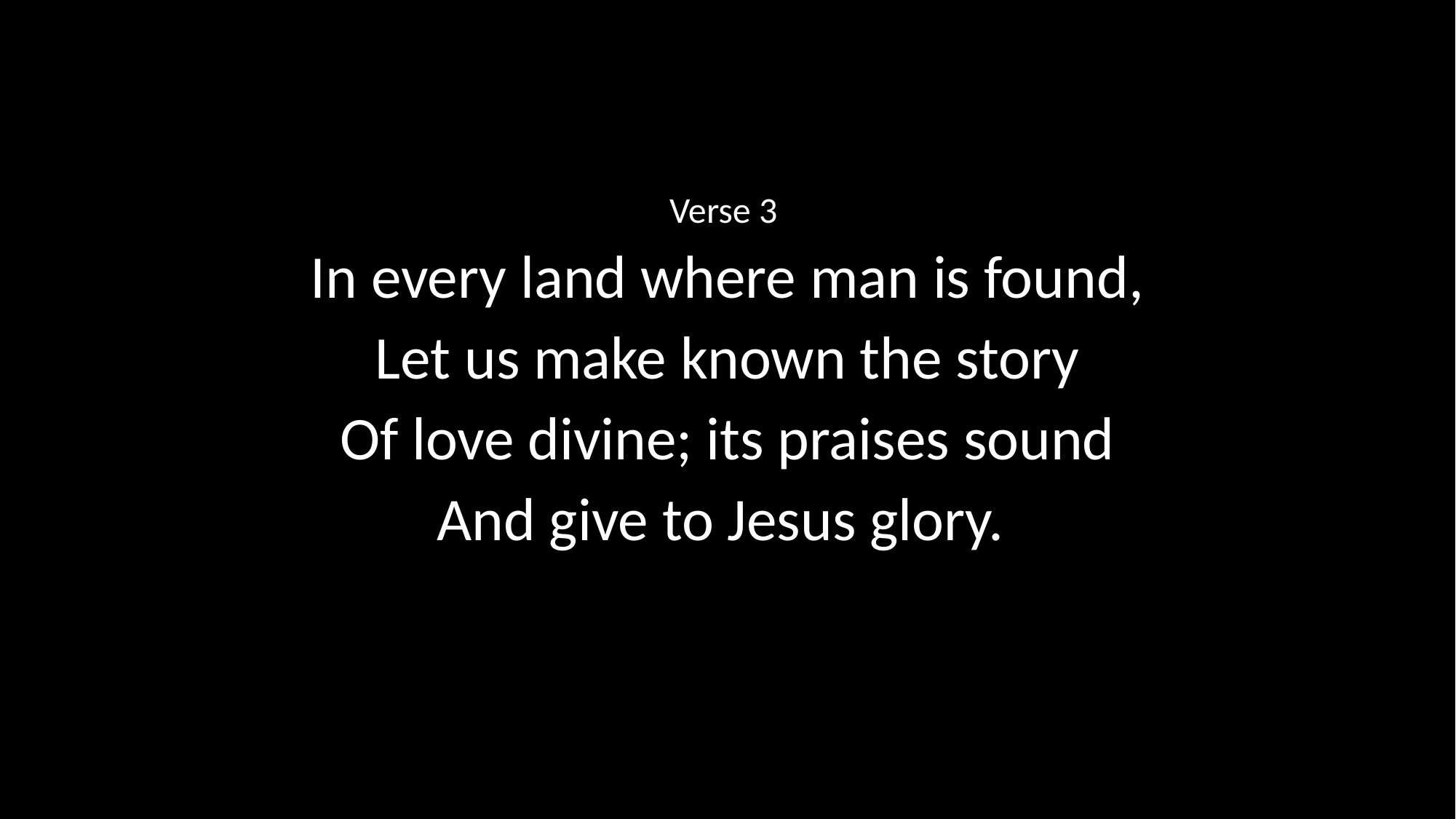

Verse 3
In every land where man is found,
Let us make known the story
Of love divine; its praises sound
And give to Jesus glory.